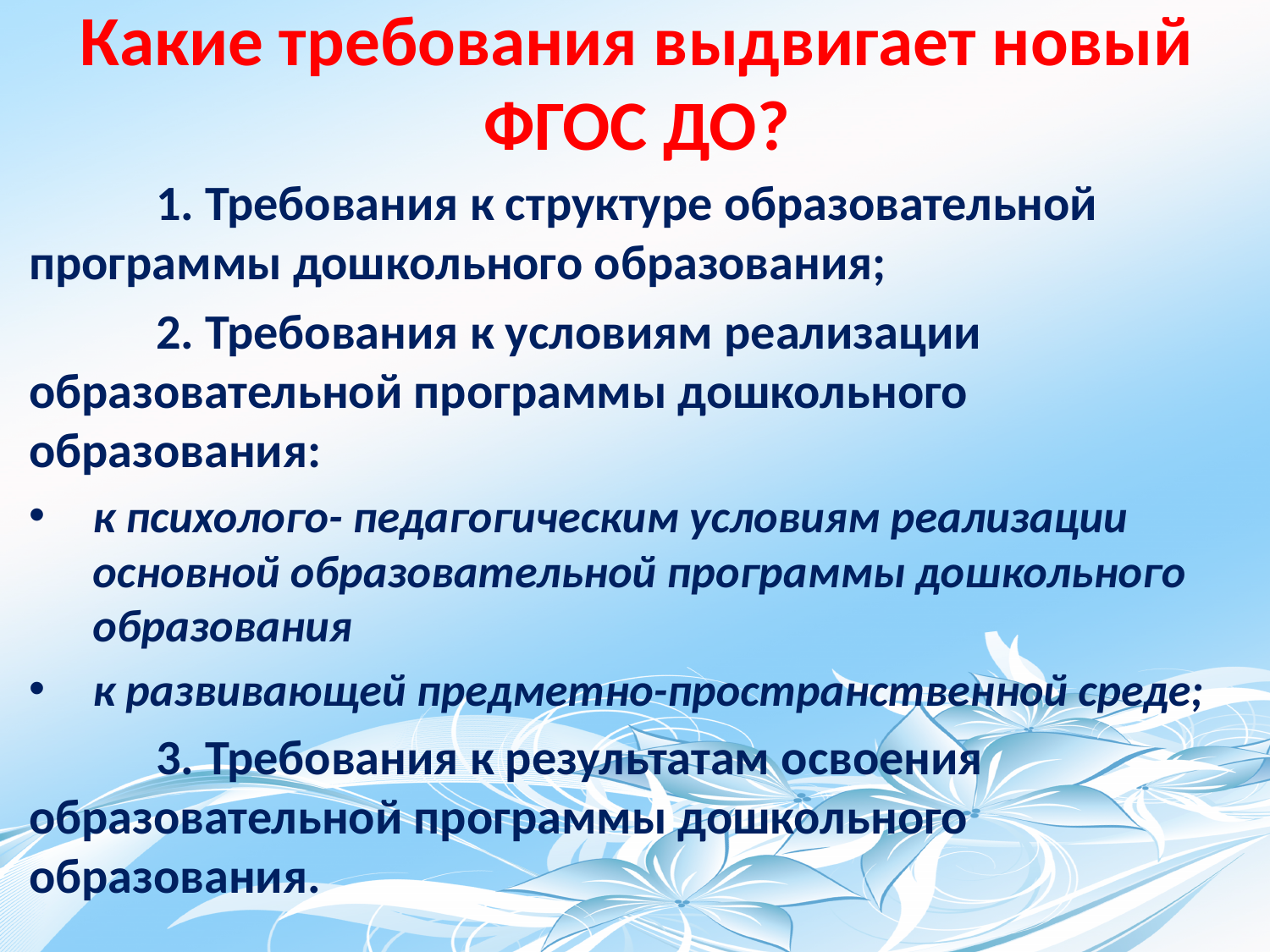

Какие требования выдвигает новый ФГОС ДО?
	1. Требования к структуре образовательной программы дошкольного образования;
	2. Требования к условиям реализации образовательной программы дошкольного образования:
к психолого- педагогическим условиям реализации основной образовательной программы дошкольного образования
к развивающей предметно-пространственной среде;
	3. Требования к результатам освоения образовательной программы дошкольного образования.